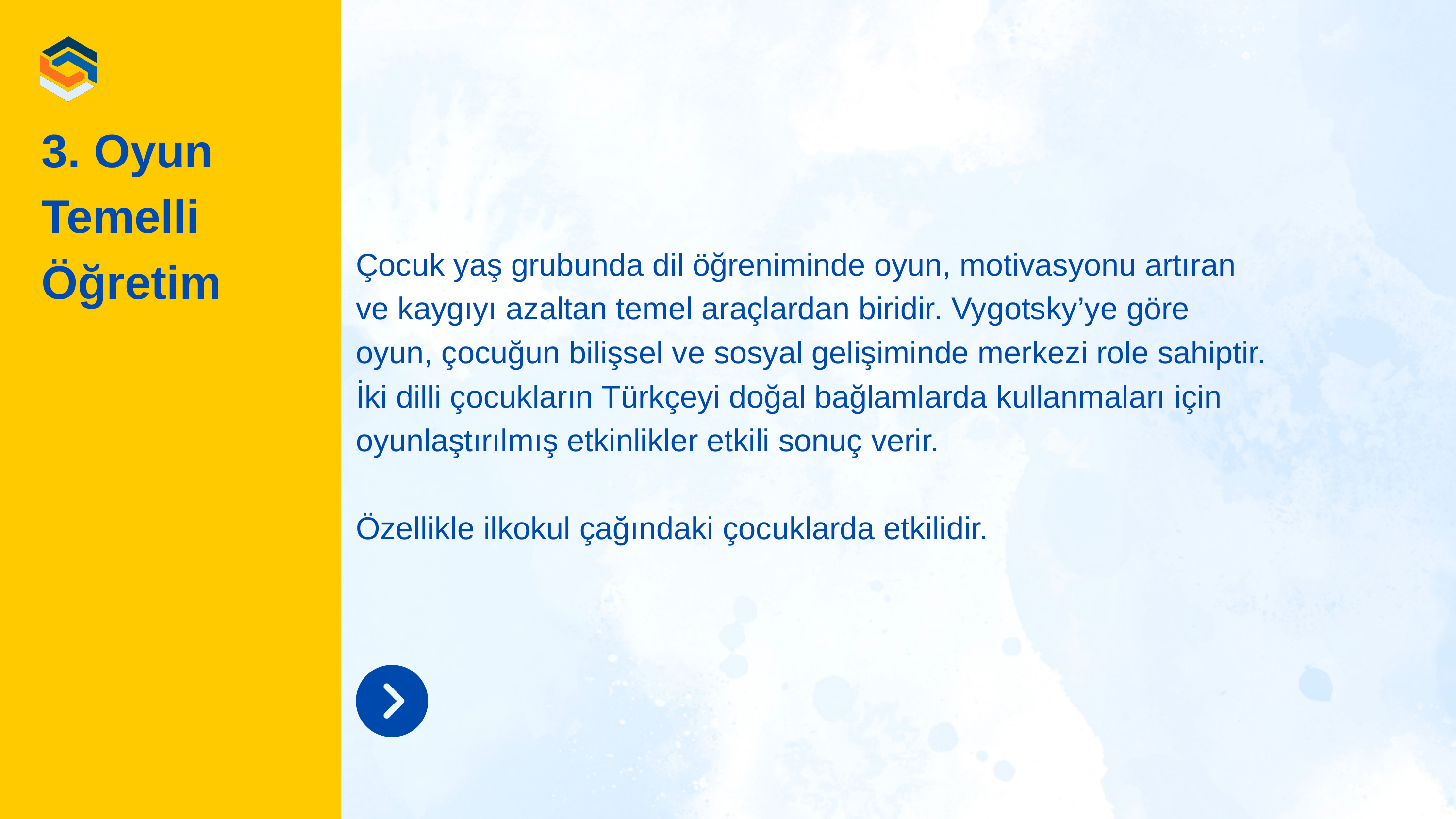

3. Oyun Temelli Öğretim

Çocuk yaş grubunda dil öğreniminde oyun, motivasyonu artıran ve kaygıyı azaltan temel araçlardan biridir. Vygotsky’ye göre oyun, çocuğun bilişsel ve sosyal gelişiminde merkezi role sahiptir. İki dilli çocukların Türkçeyi doğal bağlamlarda kullanmaları için oyunlaştırılmış etkinlikler etkili sonuç verir.

Özellikle ilkokul çağındaki çocuklarda etkilidir.